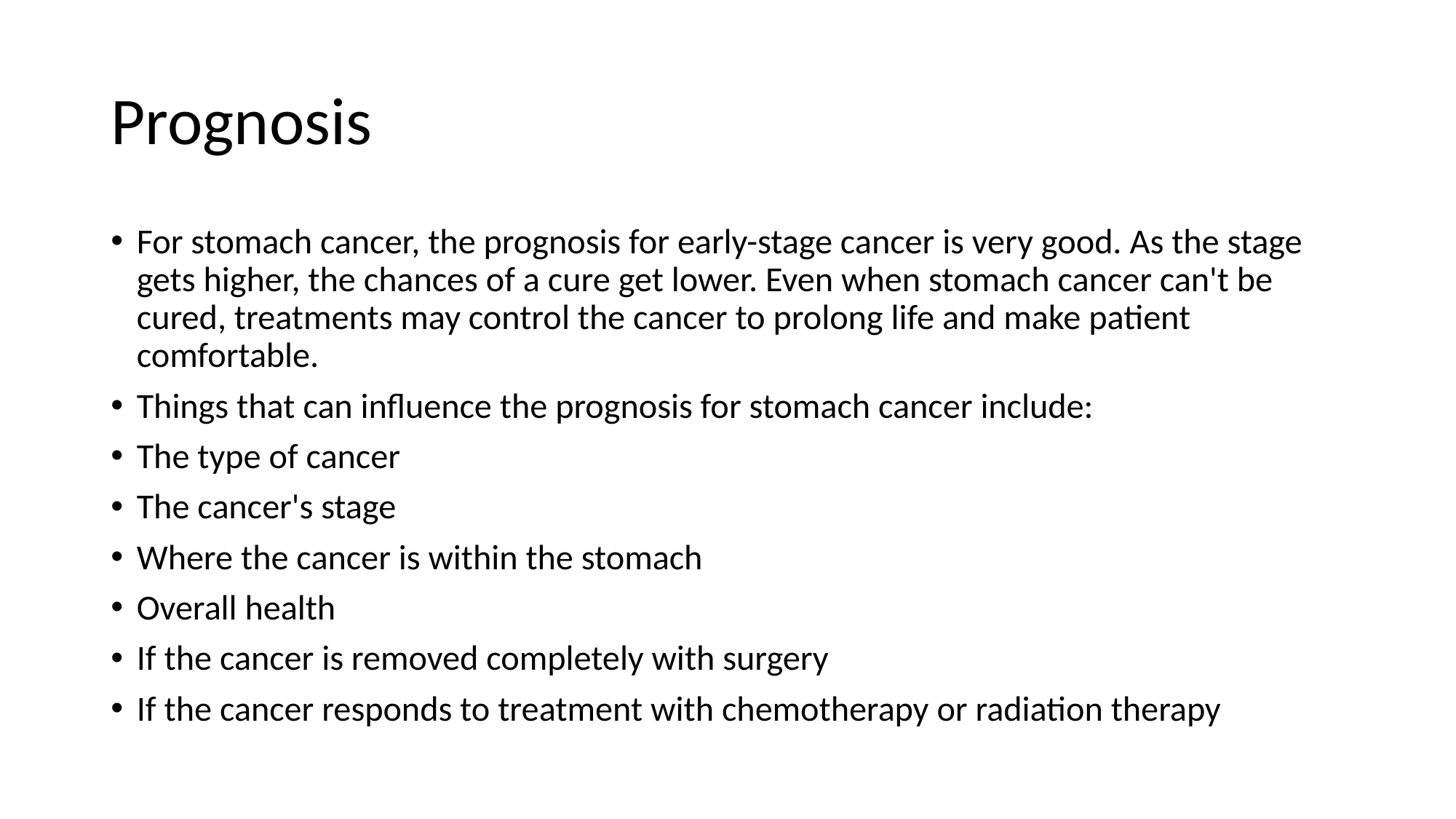

# Prognosis
For stomach cancer, the prognosis for early-stage cancer is very good. As the stage gets higher, the chances of a cure get lower. Even when stomach cancer can't be cured, treatments may control the cancer to prolong life and make patient comfortable.
Things that can influence the prognosis for stomach cancer include:
The type of cancer
The cancer's stage
Where the cancer is within the stomach
Overall health
If the cancer is removed completely with surgery
If the cancer responds to treatment with chemotherapy or radiation therapy